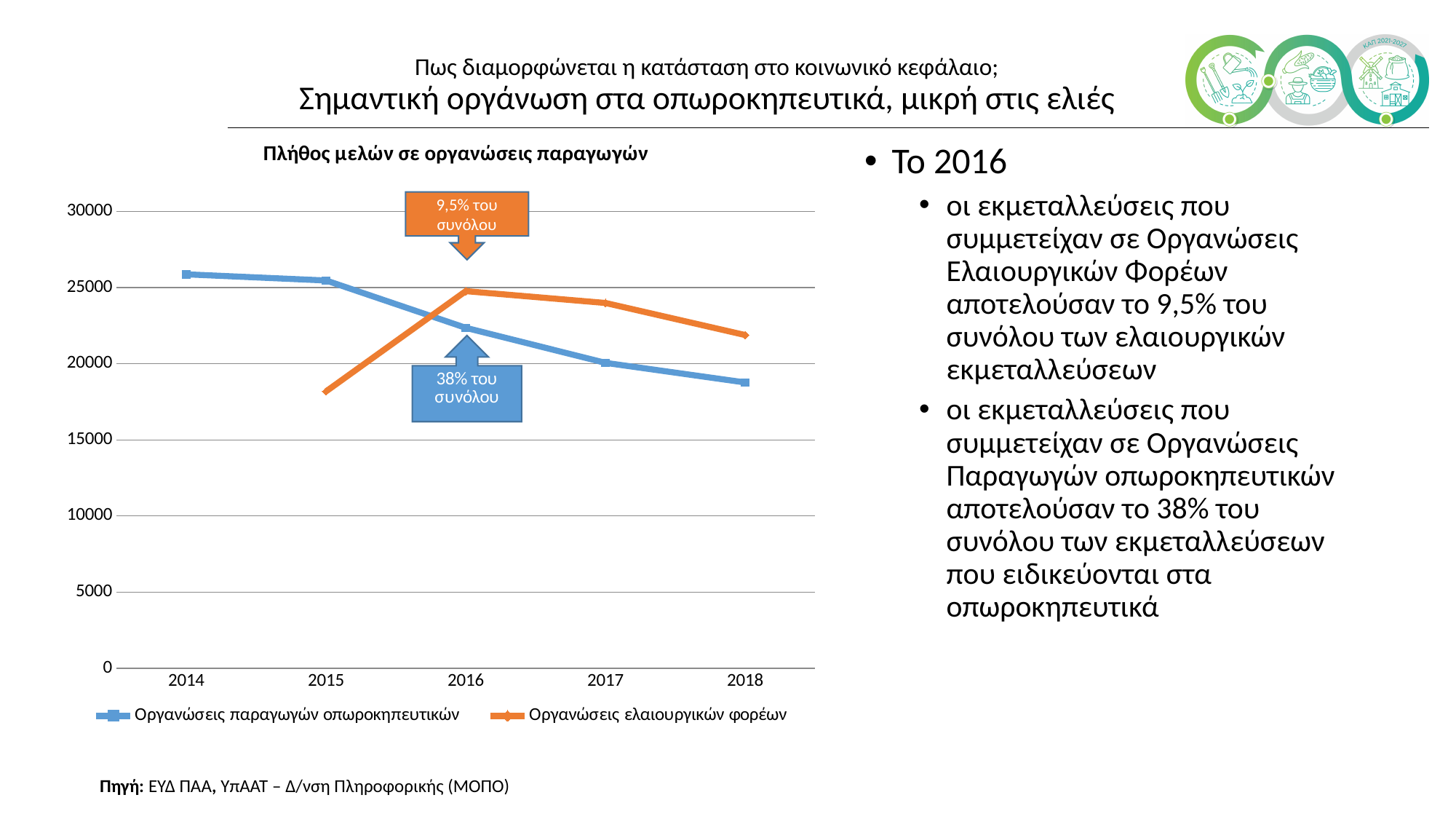

# Πως διαμορφώνεται η κατάσταση στο κοινωνικό κεφάλαιο; Σημαντική οργάνωση στα οπωροκηπευτικά, μικρή στις ελιές
Το 2016
οι εκμεταλλεύσεις που συμμετείχαν σε Οργανώσεις Ελαιουργικών Φορέων αποτελούσαν το 9,5% του συνόλου των ελαιουργικών εκμεταλλεύσεων
οι εκμεταλλεύσεις που συμμετείχαν σε Οργανώσεις Παραγωγών οπωροκηπευτικών αποτελούσαν το 38% του συνόλου των εκμεταλλεύσεων που ειδικεύονται στα οπωροκηπευτικά

### Chart: Πλήθος μελών σε οργανώσεις παραγωγών

| Category | Οργανώσεις παραγωγών οπωροκηπευτικών | Οργανώσεις ελαιουργικών φορέων |
|---|---|---|
| 2014 | 25870.0 | None |
| 2015 | 25465.0 | 18185.0 |
| 2016 | 22358.0 | 24765.0 |
| 2017 | 20056.0 | 23990.0 |
| 2018 | 18771.0 | 21884.0 |
9,5% του συνόλου
Πηγή: ΕΥΔ ΠΑΑ, ΥπΑΑΤ – Δ/νση Πληροφορικής (ΜΟΠΟ)